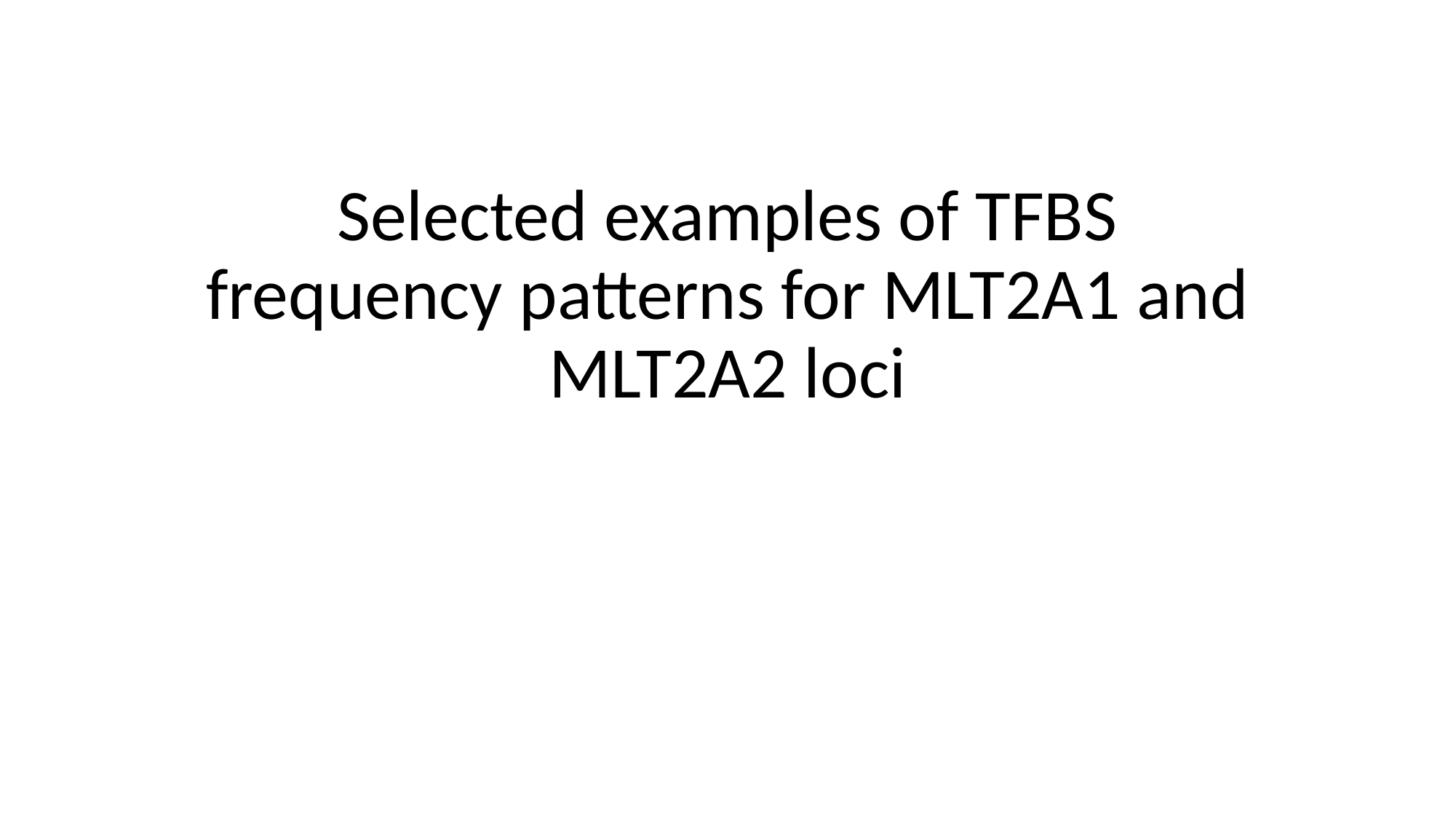

# Selected examples of TFBS frequency patterns for MLT2A1 and MLT2A2 loci